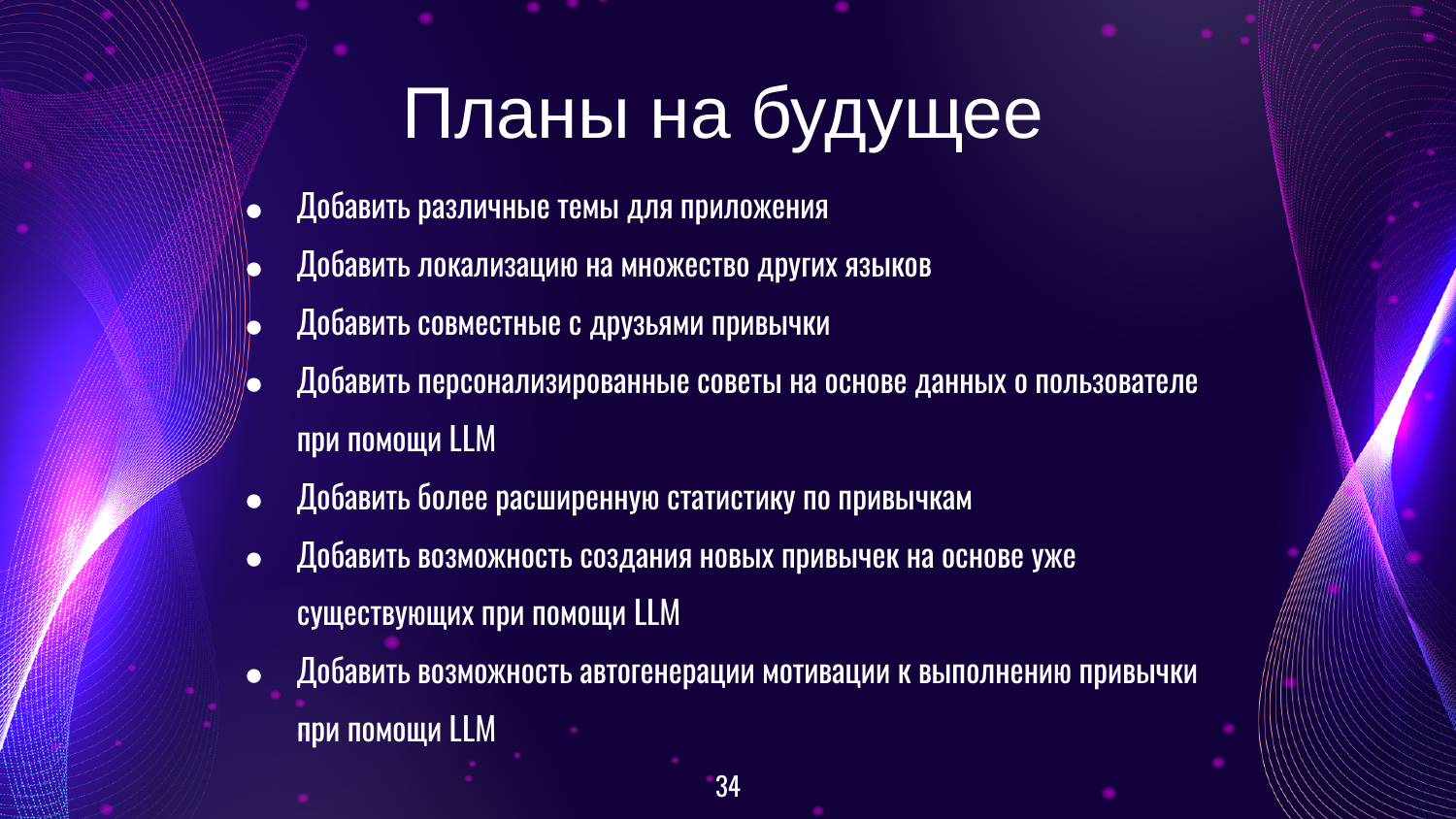

Планы на будущее
Добавить различные темы для приложения
Добавить локализацию на множество других языков
Добавить совместные с друзьями привычки
Добавить персонализированные советы на основе данных о пользователе при помощи LLM
Добавить более расширенную статистику по привычкам
Добавить возможность создания новых привычек на основе уже существующих при помощи LLM
Добавить возможность автогенерации мотивации к выполнению привычки при помощи LLM
34